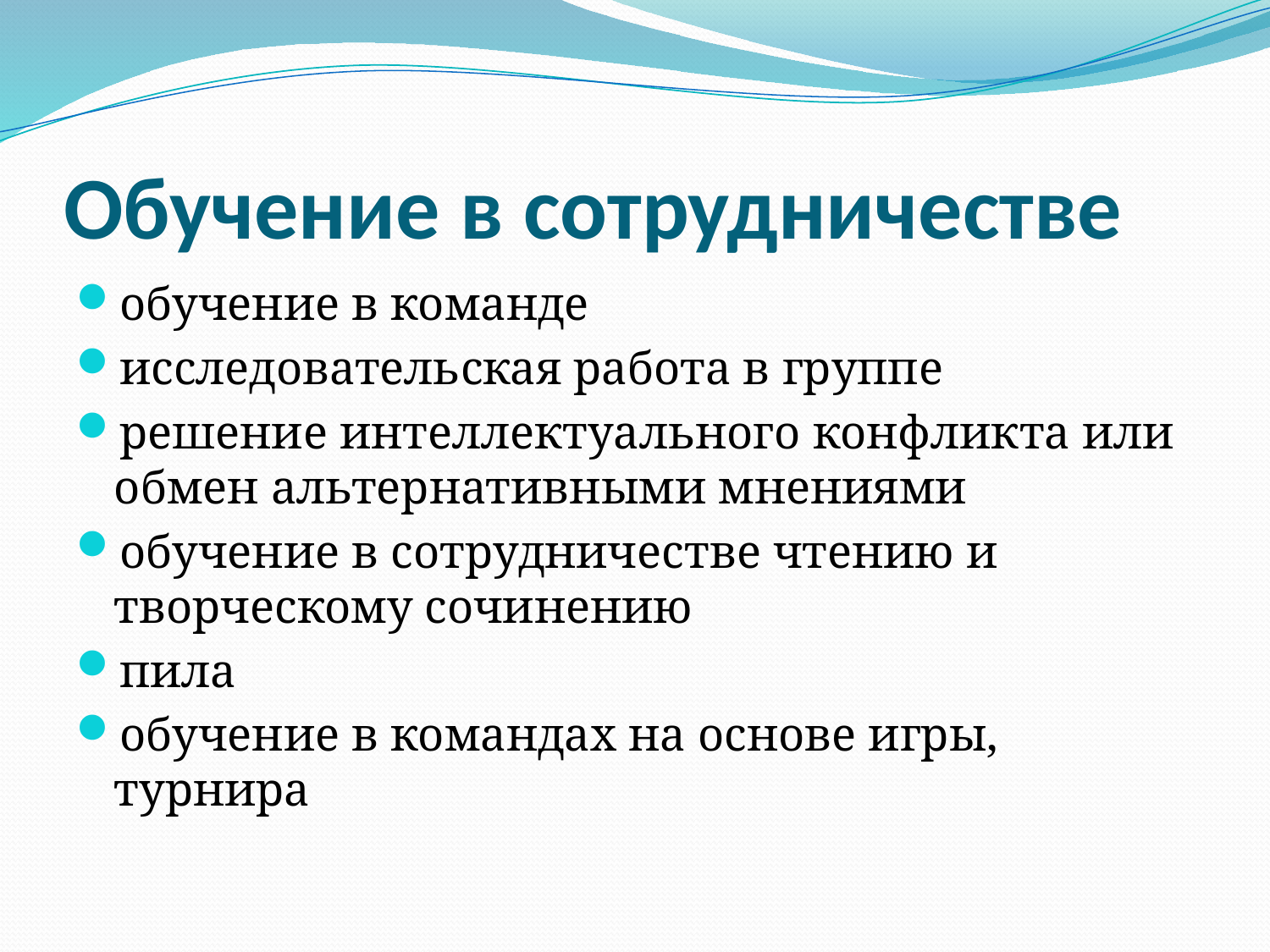

# Обучение в сотрудничестве
обучение в команде
исследовательская работа в группе
решение интеллектуального конфликта или обмен альтернативными мнениями
обучение в сотрудничестве чтению и творческому сочинению
пила
обучение в командах на основе игры, турнира